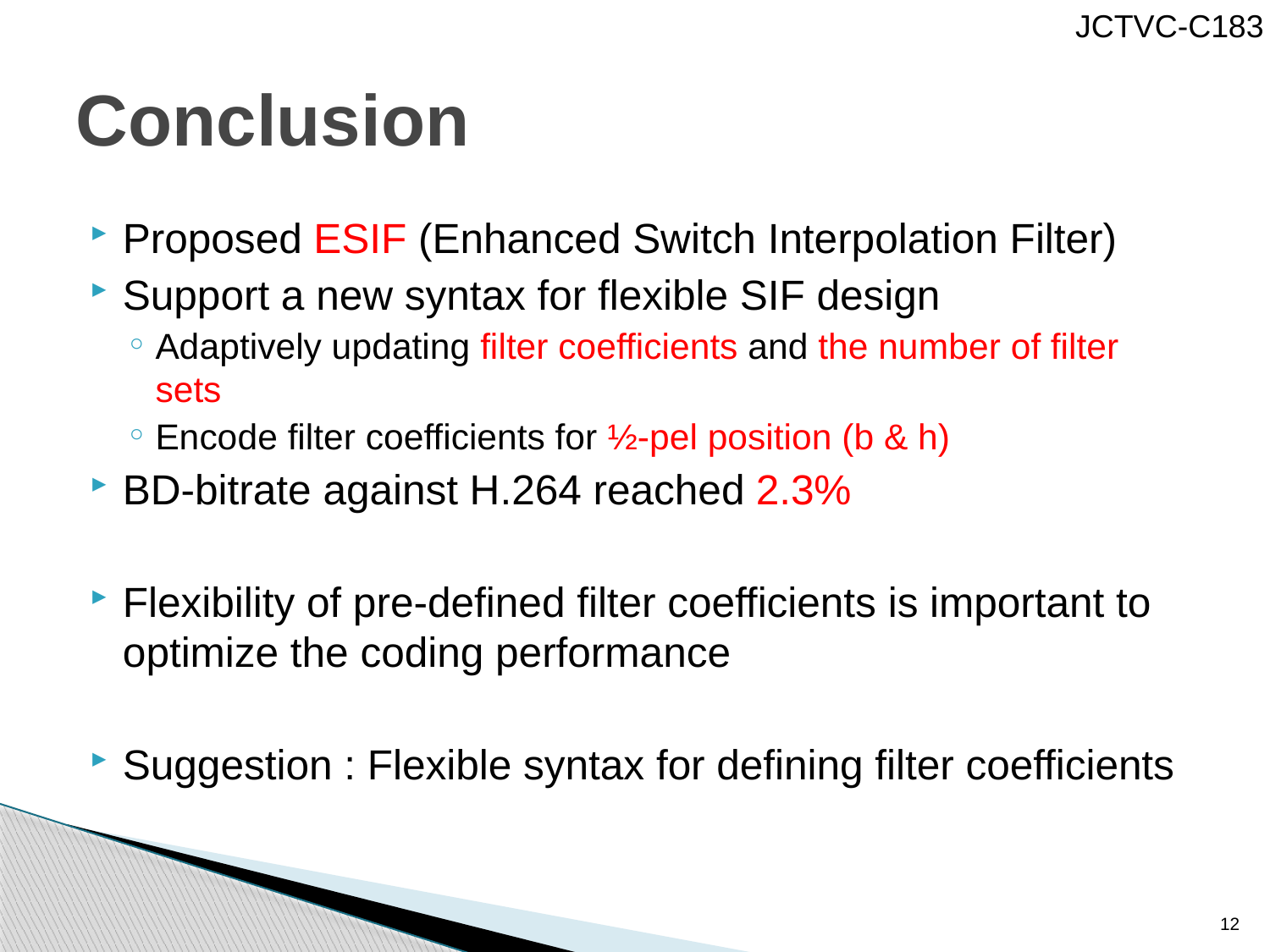

# Conclusion
Proposed ESIF (Enhanced Switch Interpolation Filter)
Support a new syntax for flexible SIF design
Adaptively updating filter coefficients and the number of filter sets
Encode filter coefficients for ½-pel position (b & h)
BD-bitrate against H.264 reached 2.3%

Flexibility of pre-defined filter coefficients is important to optimize the coding performance

Suggestion : Flexible syntax for defining filter coefficients
12